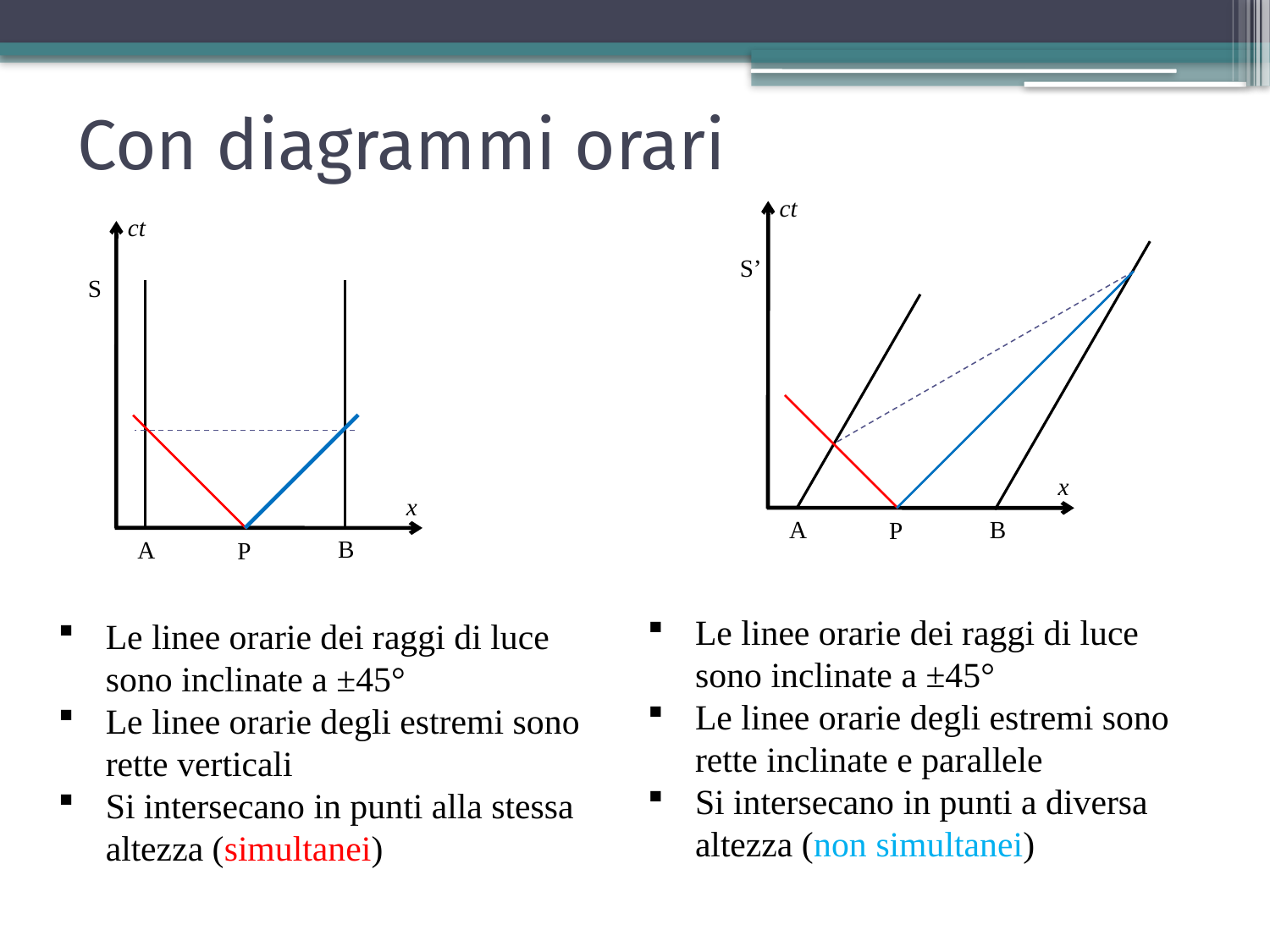

# Con diagrammi orari
ct
S’
x
B
A
P
ct
S
x
B
A
P
Le linee orarie dei raggi di luce sono inclinate a ±45°
Le linee orarie degli estremi sono rette inclinate e parallele
Si intersecano in punti a diversa altezza (non simultanei)

Le linee orarie dei raggi di luce sono inclinate a ±45°
Le linee orarie degli estremi sono rette verticali
Si intersecano in punti alla stessa altezza (simultanei)